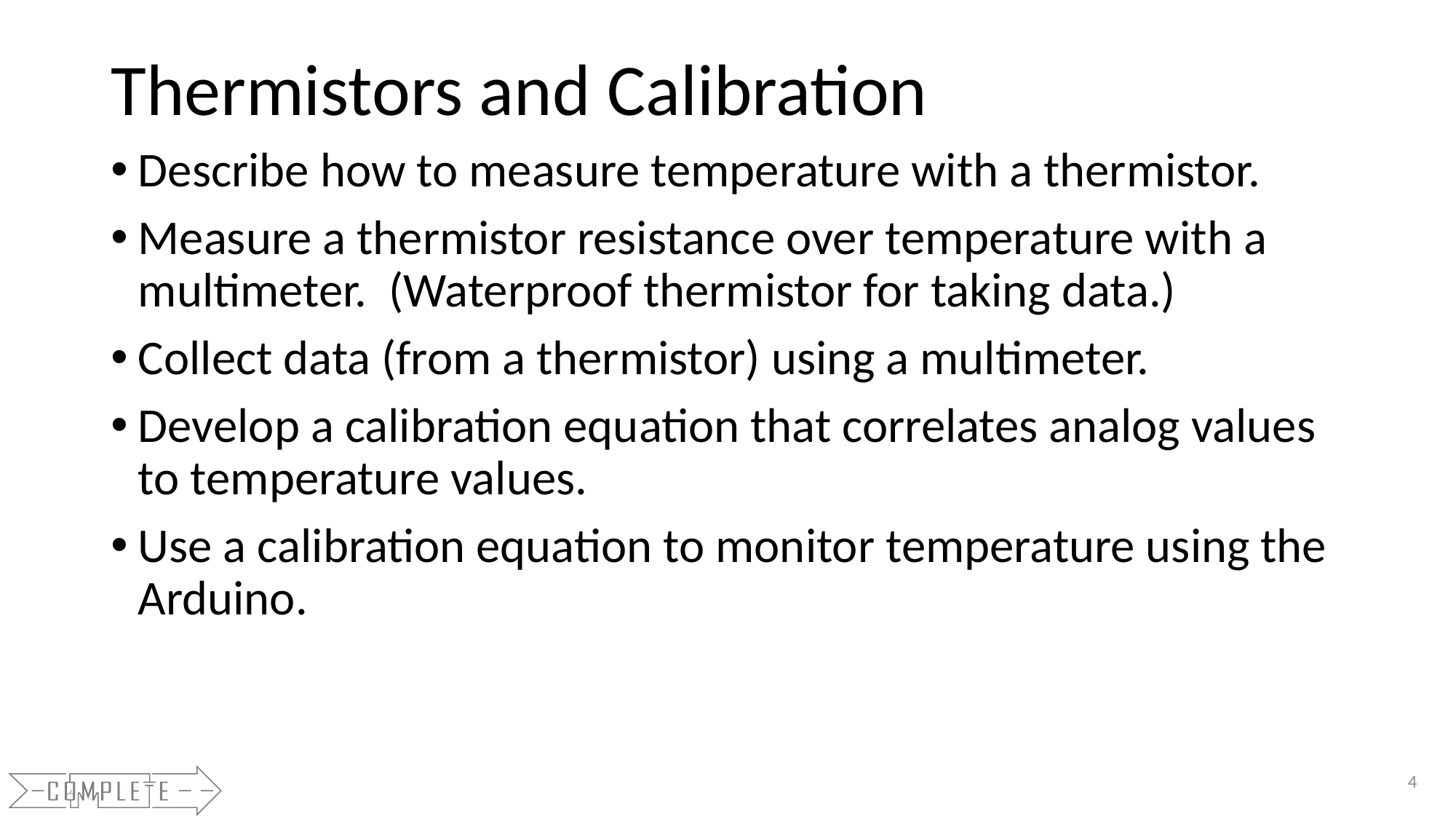

# Thermistors and Calibration
Describe how to measure temperature with a thermistor.
Measure a thermistor resistance over temperature with a multimeter.  (Waterproof thermistor for taking data.)
Collect data (from a thermistor) using a multimeter.
Develop a calibration equation that correlates analog values to temperature values.
Use a calibration equation to monitor temperature using the Arduino.

4